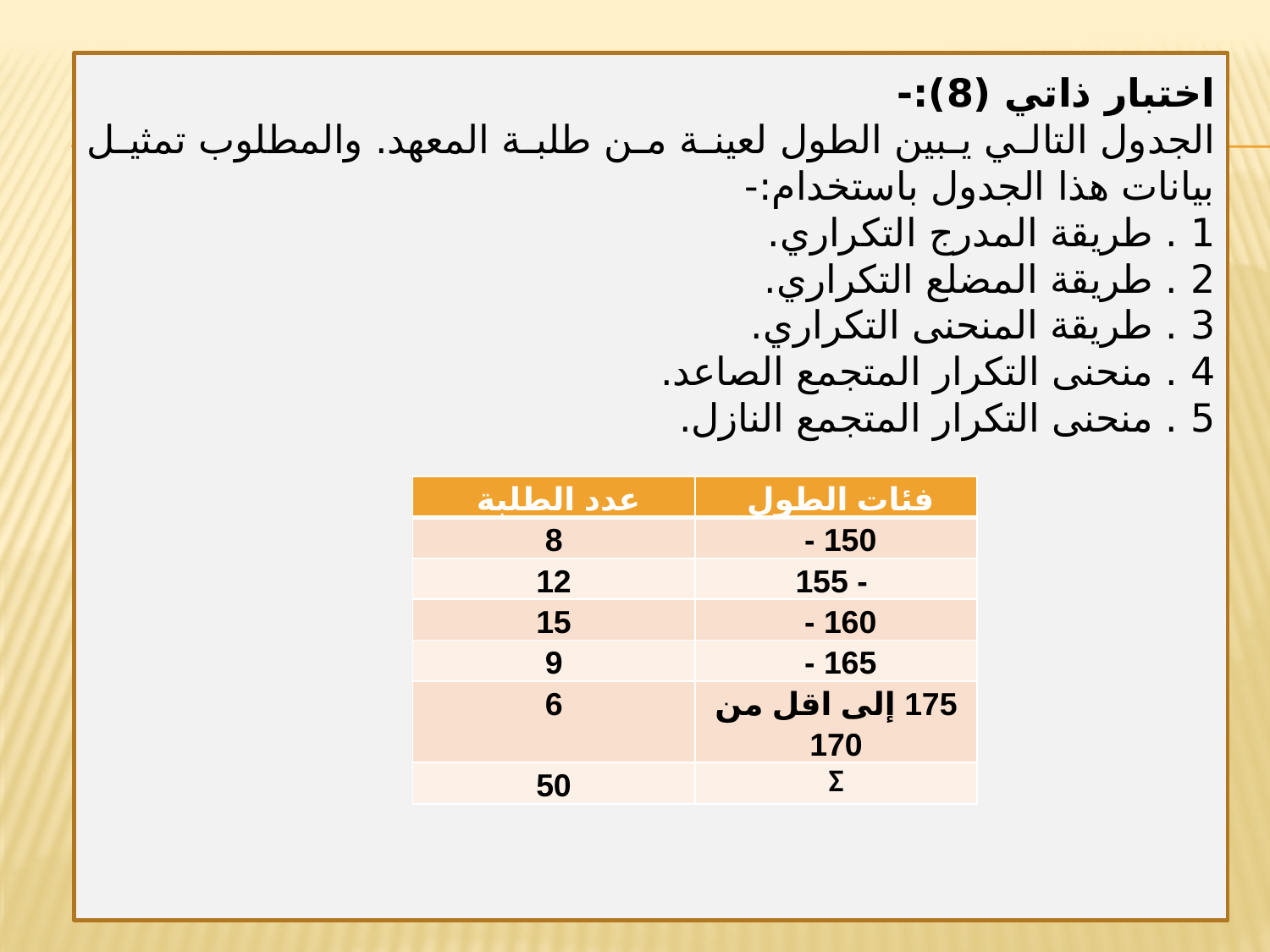

اختبار ذاتي (8):-
الجدول التالي يبين الطول لعينة من طلبة المعهد. والمطلوب تمثيل بيانات هذا الجدول باستخدام:-
1 . طريقة المدرج التكراري.
2 . طريقة المضلع التكراري.
3 . طريقة المنحنى التكراري.
4 . منحنى التكرار المتجمع الصاعد.
5 . منحنى التكرار المتجمع النازل.

| عدد الطلبة | فئات الطول |
| --- | --- |
| 8 | 150 - |
| 12 | 155 - |
| 15 | 160 - |
| 9 | 165 - |
| 6 | 175 إلى اقل من 170 |
| 50 | Σ |